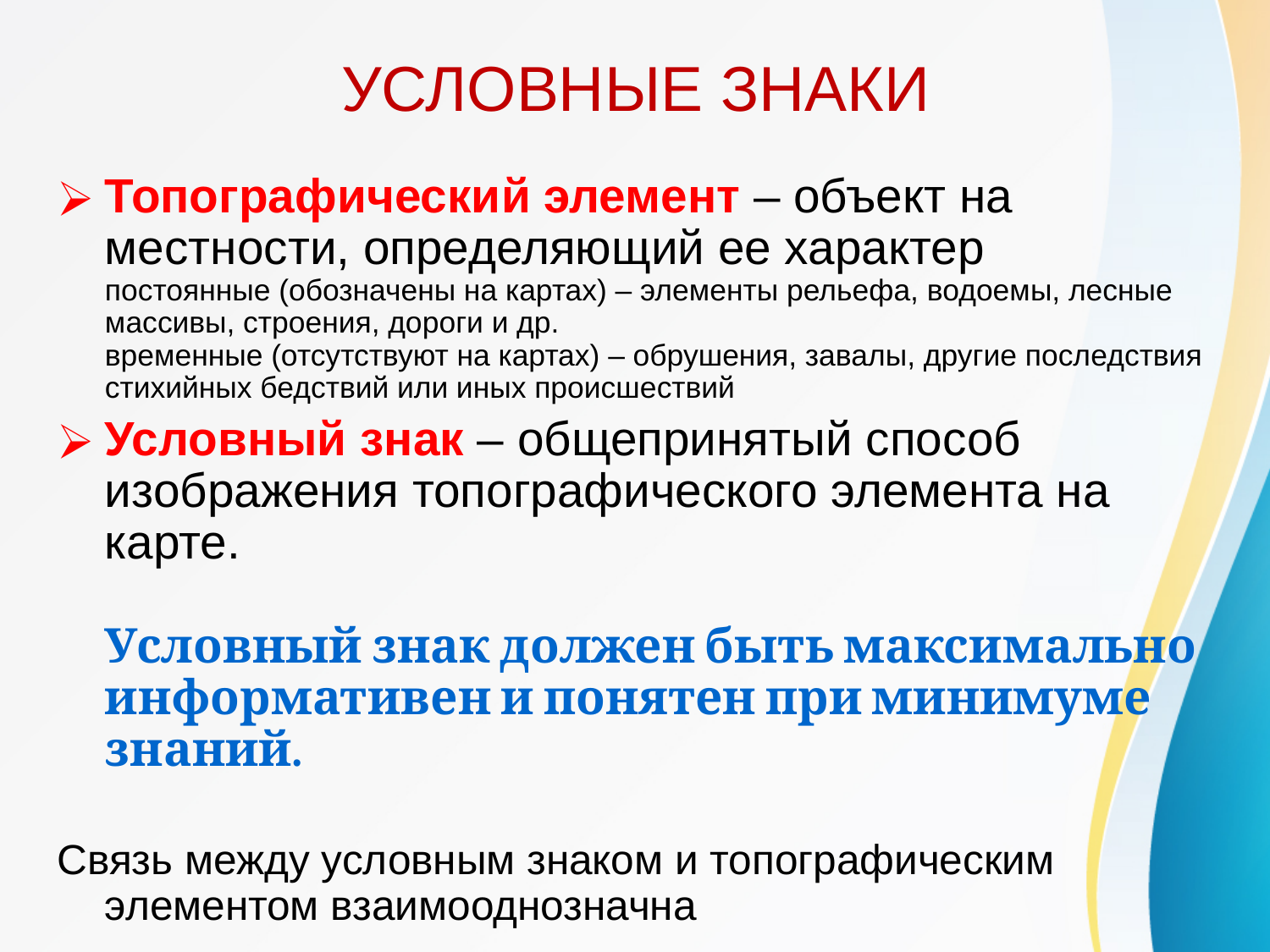

# УСЛОВНЫЕ ЗНАКИ
Топографический элемент – объект на местности, определяющий ее характер
постоянные (обозначены на картах) – элементы рельефа, водоемы, лесные массивы, строения, дороги и др.
временные (отсутствуют на картах) – обрушения, завалы, другие последствия стихийных бедствий или иных происшествий
Условный знак – общепринятый способ изображения топографического элемента на карте.
Условный знак должен быть максимально информативен и понятен при минимуме знаний.

Связь между условным знаком и топографическим элементом взаимооднозначна